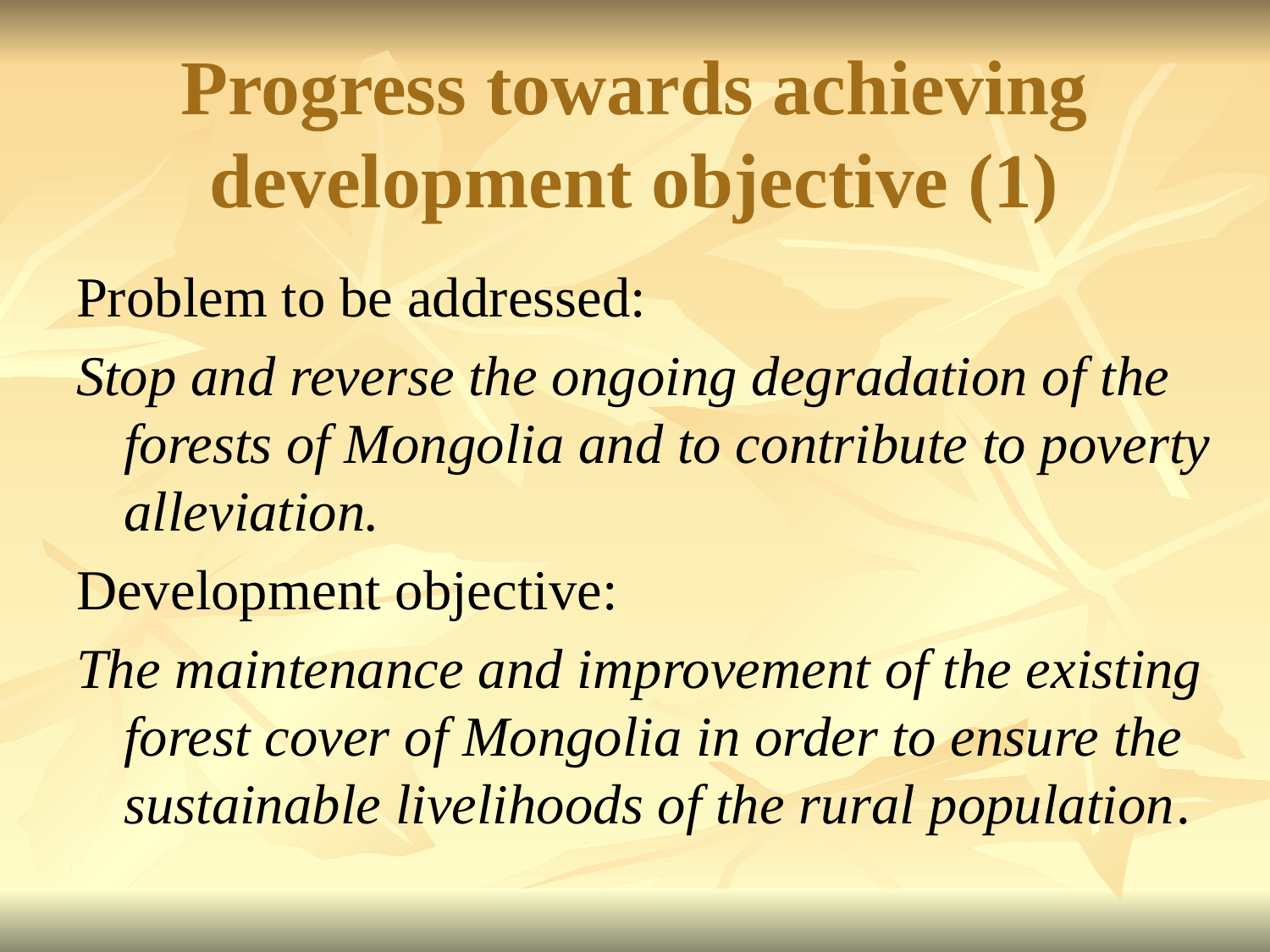

# Progress towards achieving development objective (1)
Problem to be addressed:
Stop and reverse the ongoing degradation of the forests of Mongolia and to contribute to poverty alleviation.
Development objective:
The maintenance and improvement of the existing forest cover of Mongolia in order to ensure the sustainable livelihoods of the rural population.